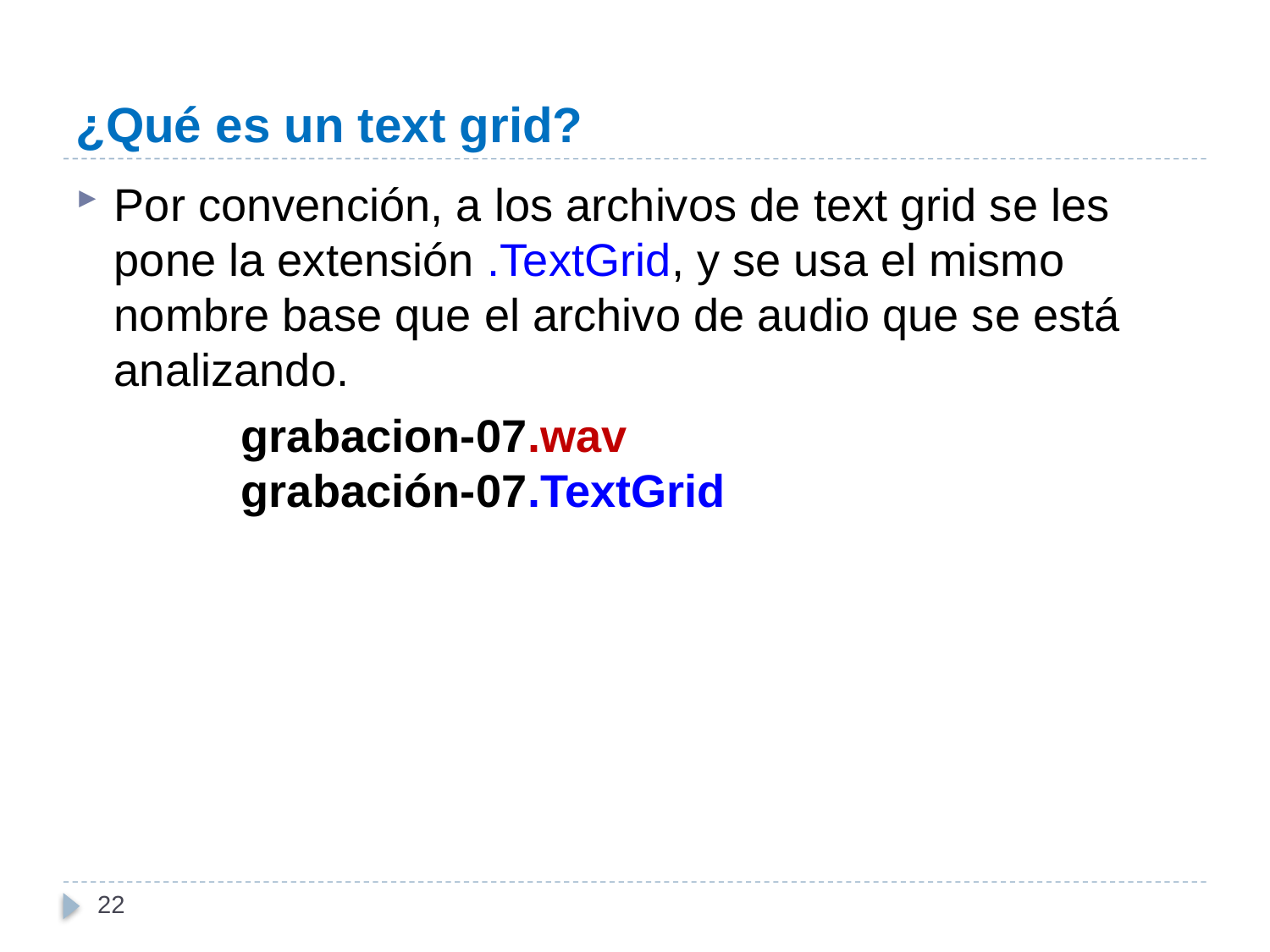

# ¿Qué es un text grid?
Por convención, a los archivos de text grid se les pone la extensión .TextGrid, y se usa el mismo nombre base que el archivo de audio que se está analizando.
		grabacion-07.wav
	grabación-07.TextGrid

22